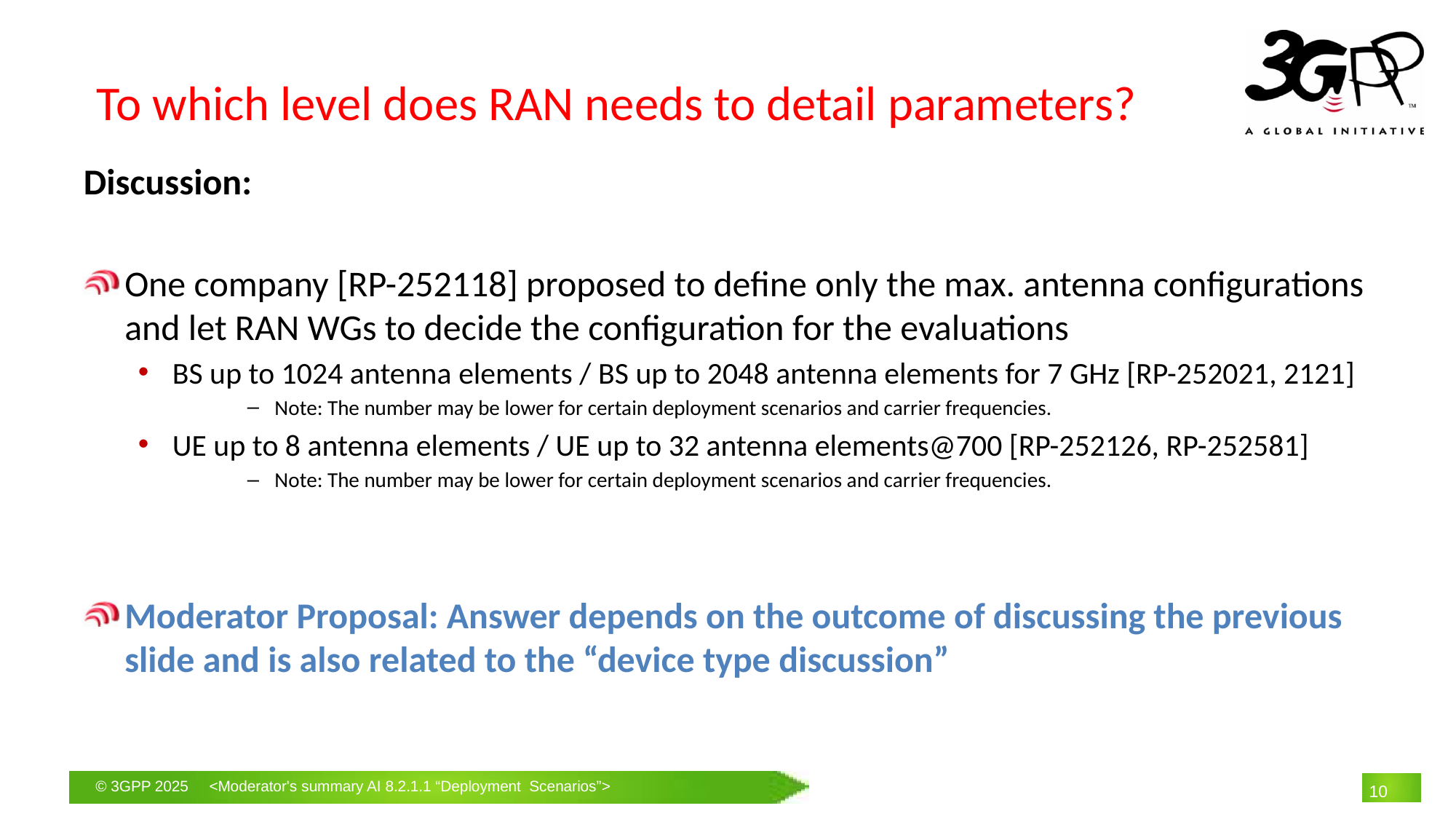

# To which level does RAN needs to detail parameters?
Discussion:

One company [RP-252118] proposed to define only the max. antenna configurations
and let RAN WGs to decide the configuration for the evaluations
BS up to 1024 antenna elements / BS up to 2048 antenna elements for 7 GHz [RP-252021, 2121]
Note: The number may be lower for certain deployment scenarios and carrier frequencies.
UE up to 8 antenna elements / UE up to 32 antenna elements@700 [RP-252126, RP-252581]
Note: The number may be lower for certain deployment scenarios and carrier frequencies.

Moderator Proposal: Answer depends on the outcome of discussing the previous slide and is also related to the “device type discussion”
10